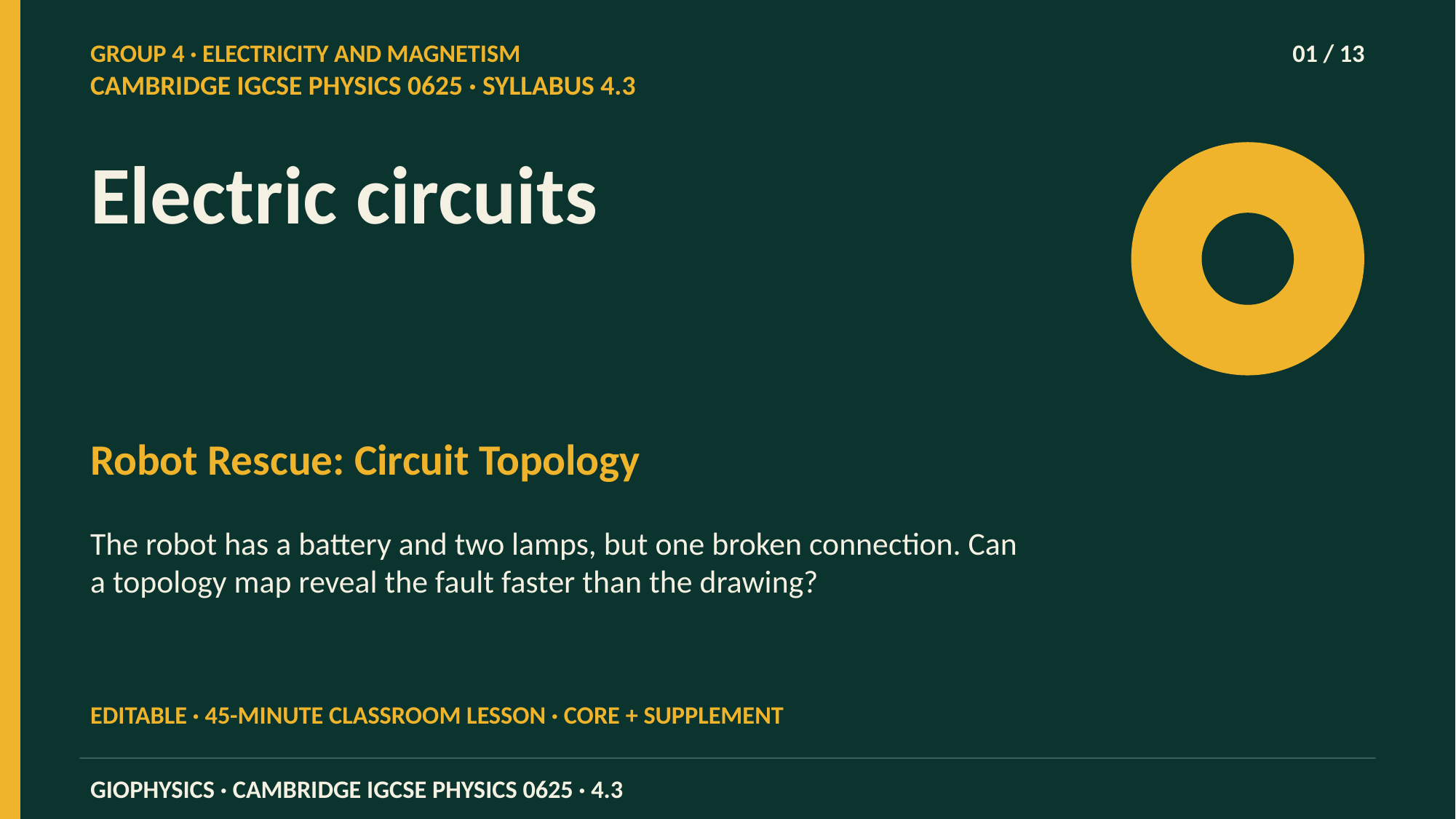

GROUP 4 · ELECTRICITY AND MAGNETISM
01 / 13
CAMBRIDGE IGCSE PHYSICS 0625 · SYLLABUS 4.3
Electric circuits

Robot Rescue: Circuit Topology
The robot has a battery and two lamps, but one broken connection. Can a topology map reveal the fault faster than the drawing?
EDITABLE · 45-MINUTE CLASSROOM LESSON · CORE + SUPPLEMENT

GIOPHYSICS · CAMBRIDGE IGCSE PHYSICS 0625 · 4.3